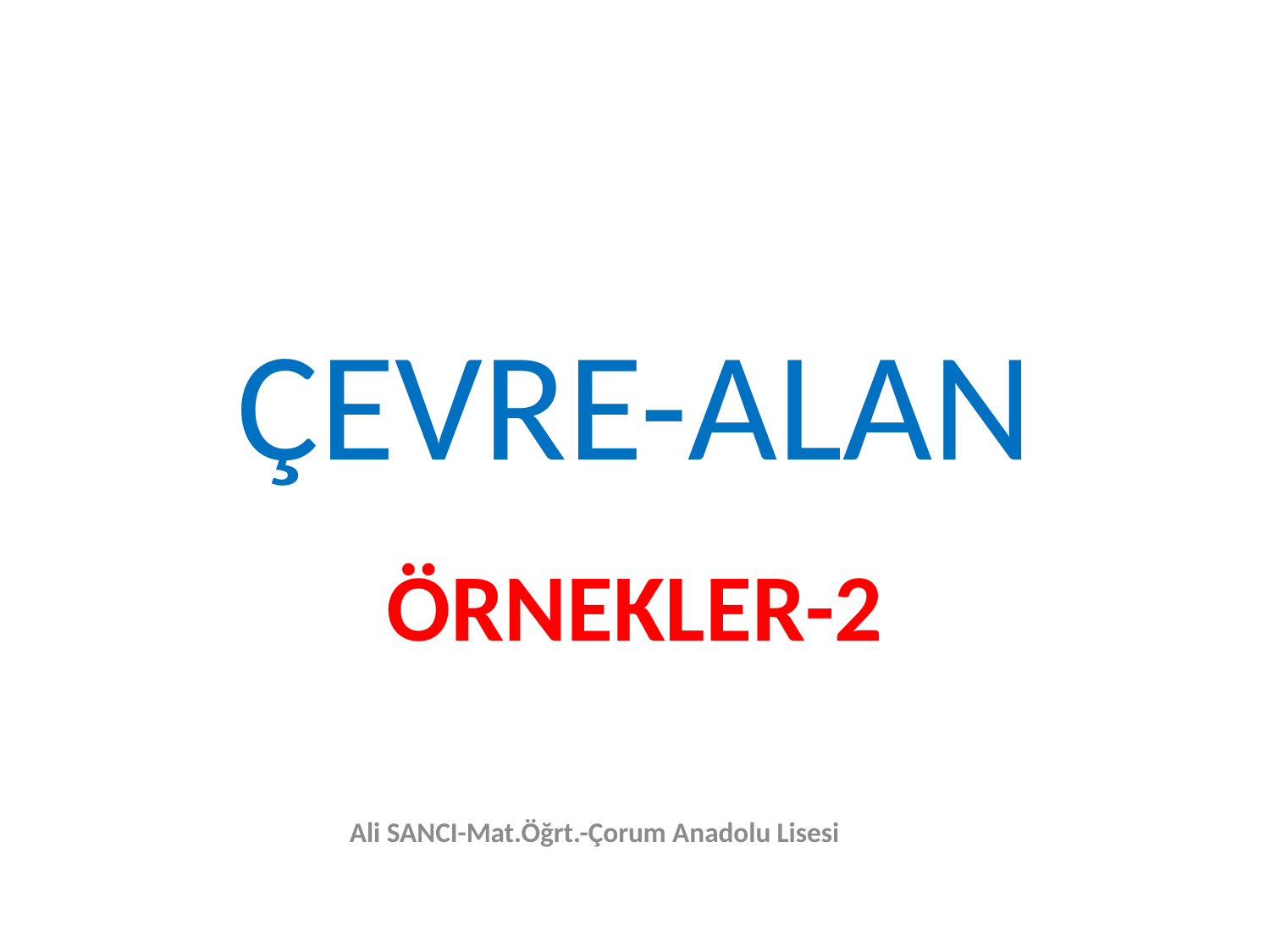

# ÇEVRE-ALAN
ÖRNEKLER-2
Ali SANCI-Mat.Öğrt.-Çorum Anadolu Lisesi